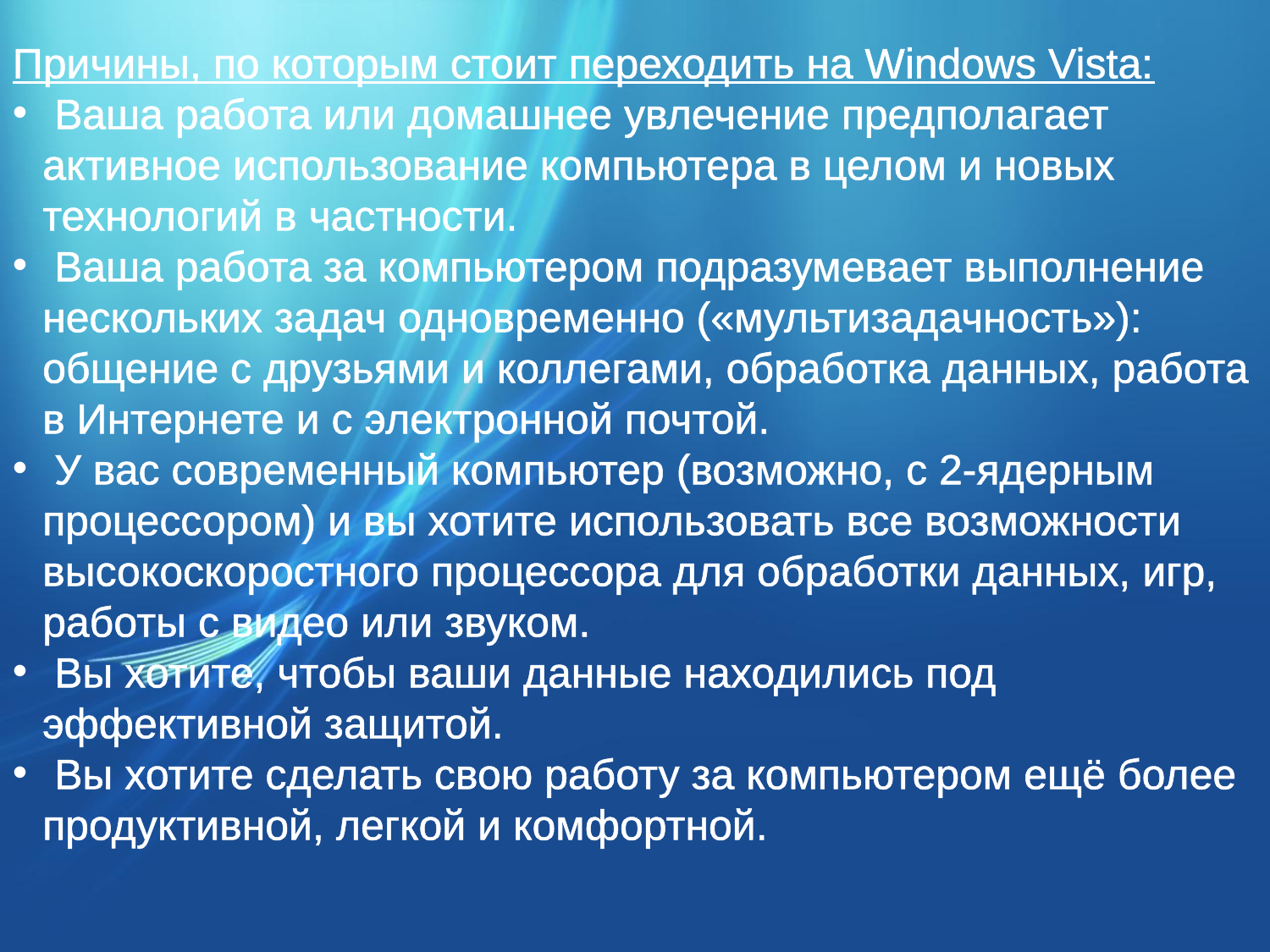

Причины, по которым стоит переходить на Windows Vista:
 Ваша работа или домашнее увлечение предполагает активное использование компьютера в целом и новых технологий в частности.
 Ваша работа за компьютером подразумевает выполнение нескольких задач одновременно («мультизадачность»): общение с друзьями и коллегами, обработка данных, работа в Интернете и с электронной почтой.
 У вас современный компьютер (возможно, с 2-ядерным процессором) и вы хотите использовать все возможности высокоскоростного процессора для обработки данных, игр, работы с видео или звуком.
 Вы хотите, чтобы ваши данные находились под эффективной защитой.
 Вы хотите сделать свою работу за компьютером ещё более продуктивной, легкой и комфортной.